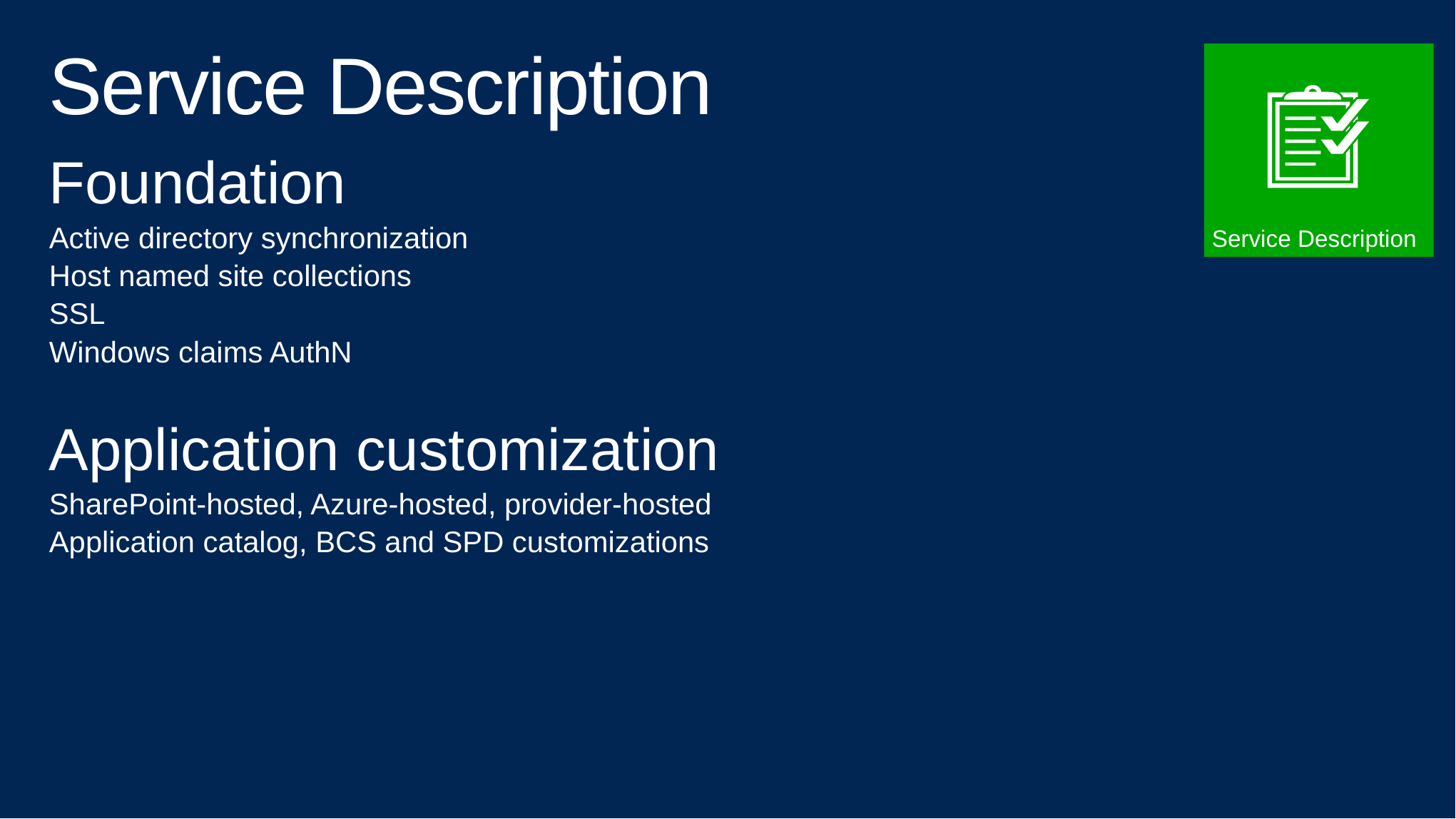

# Service Description
Service Description

Foundation
Active directory synchronization
Host named site collections
SSL
Windows claims AuthN

Application customization
SharePoint-hosted, Azure-hosted, provider-hosted
Application catalog, BCS and SPD customizations